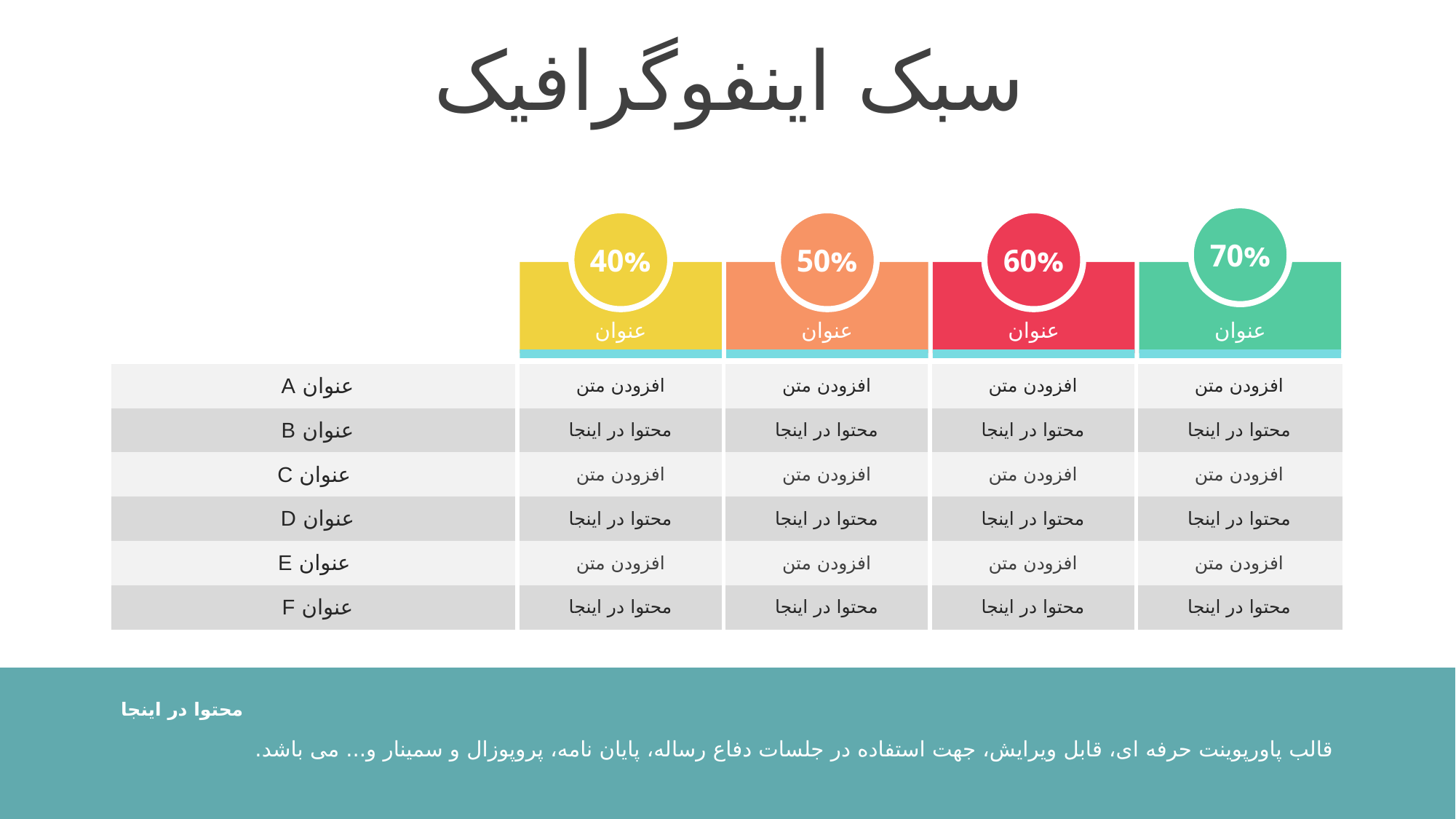

سبک اینفوگرافیک

70%
40%
50%
60%

عنوان
عنوان
عنوان
عنوان

| عنوان A | افزودن متن | افزودن متن | افزودن متن | افزودن متن |
| --- | --- | --- | --- | --- |
| عنوان B | محتوا در اینجا | محتوا در اینجا | محتوا در اینجا | محتوا در اینجا |
| عنوان C | افزودن متن | افزودن متن | افزودن متن | افزودن متن |
| عنوان D | محتوا در اینجا | محتوا در اینجا | محتوا در اینجا | محتوا در اینجا |
| عنوان E | افزودن متن | افزودن متن | افزودن متن | افزودن متن |
| عنوان F | محتوا در اینجا | محتوا در اینجا | محتوا در اینجا | محتوا در اینجا |

محتوا در اینجا

قالب پاورپوینت حرفه ای، قابل ویرایش، جهت استفاده در جلسات دفاع رساله، پایان نامه، پروپوزال و سمینار و... می باشد.